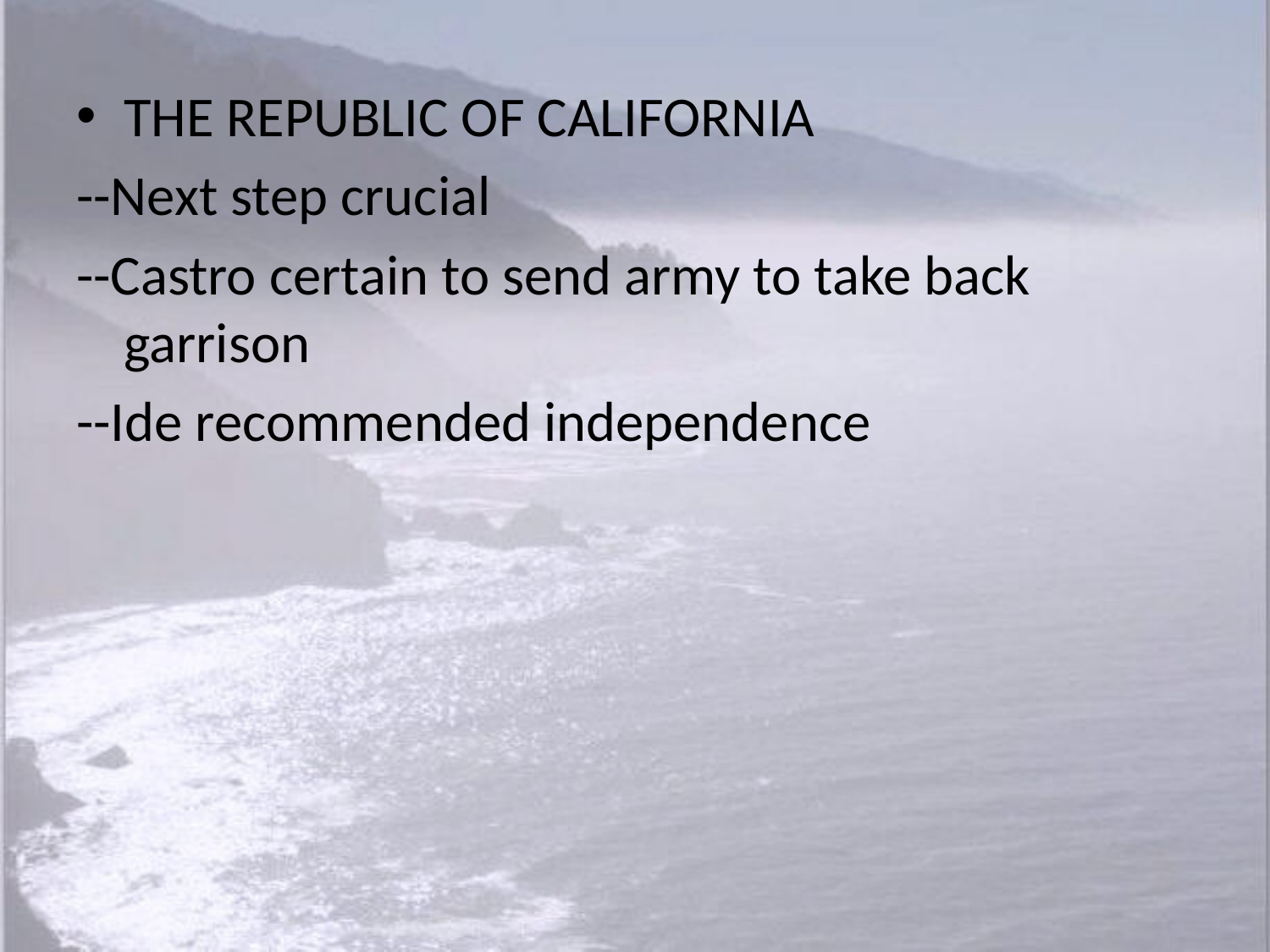

THE REPUBLIC OF CALIFORNIA
--Next step crucial
--Castro certain to send army to take back garrison
--Ide recommended independence